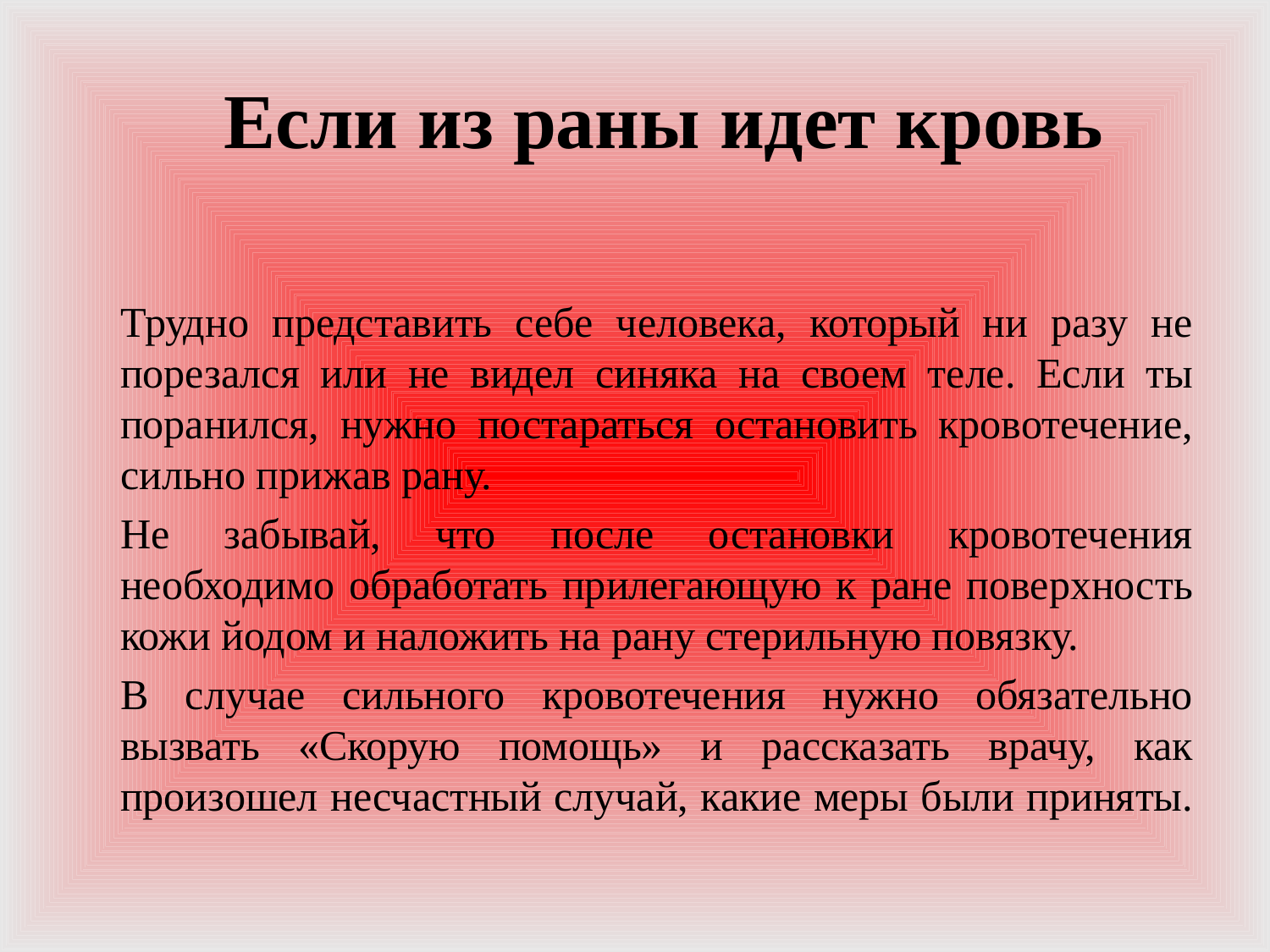

# Если из раны идет кровь

		Трудно представить себе человека, который ни разу не порезался или не видел синяка на своем теле. Если ты поранился, нужно постараться остановить кровотечение, сильно прижав рану.
		Не забывай, что после остановки кровотечения необходимо обработать прилегающую к ране поверхность кожи йодом и наложить на рану стерильную повязку.
		В случае сильного кровотечения нужно обязательно вызвать «Скорую помощь» и рассказать врачу, как произошел несчастный случай, какие меры были приняты.